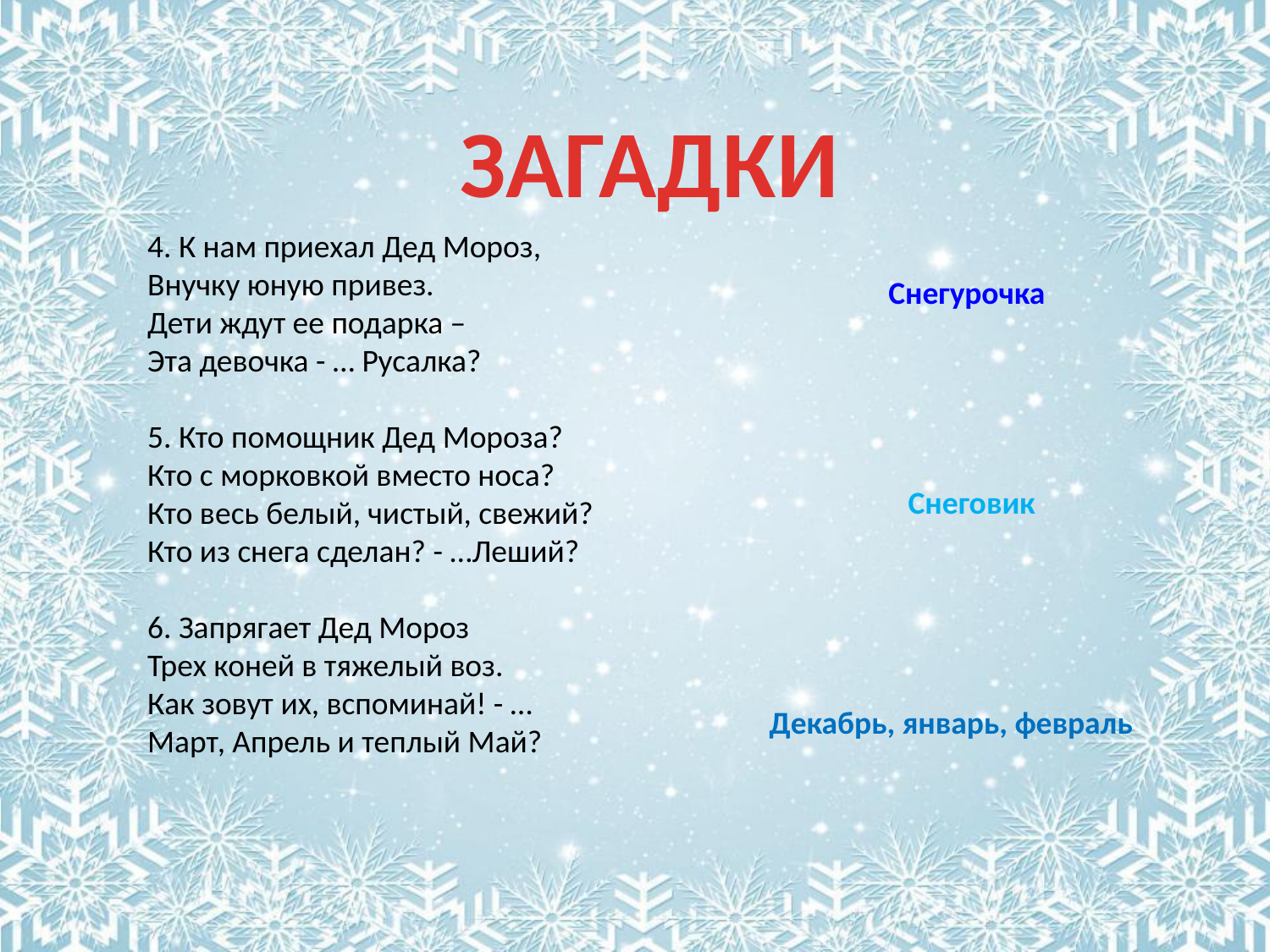

ЗАГАДКИ
4. К нам приехал Дед Мороз, 
Внучку юную привез. 
Дети ждут ее подарка – 
Эта девочка - … Русалка?
5. Кто помощник Дед Мороза? 
Кто с морковкой вместо носа? 
Кто весь белый, чистый, свежий? 
Кто из снега сделан? - …Леший?
6. Запрягает Дед Мороз 
Трех коней в тяжелый воз. 
Как зовут их, вспоминай! - …
Март, Апрель и теплый Май?
Снегурочка
Снеговик
Декабрь, январь, февраль